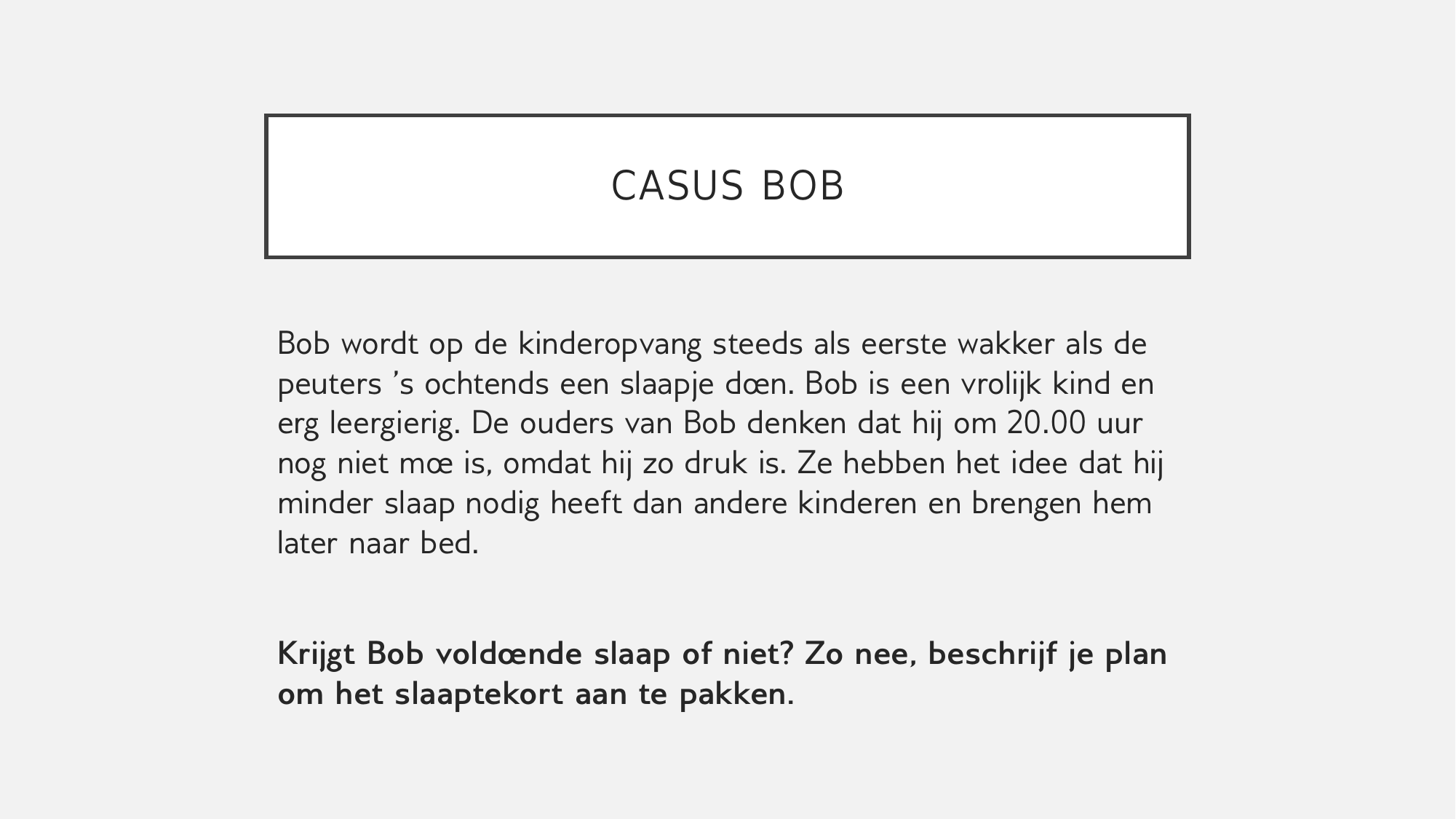

# Casus bob
Bob wordt op de kinderopvang steeds als eerste wakker als de peuters ’s ochtends een slaapje doen. Bob is een vrolijk kind en erg leergierig. De ouders van Bob denken dat hij om 20.00 uur nog niet moe is, omdat hij zo druk is. Ze hebben het idee dat hij minder slaap nodig heeft dan andere kinderen en brengen hem later naar bed.

Krijgt Bob voldoende slaap of niet? Zo nee, beschrijf je plan om het slaaptekort aan te pakken.